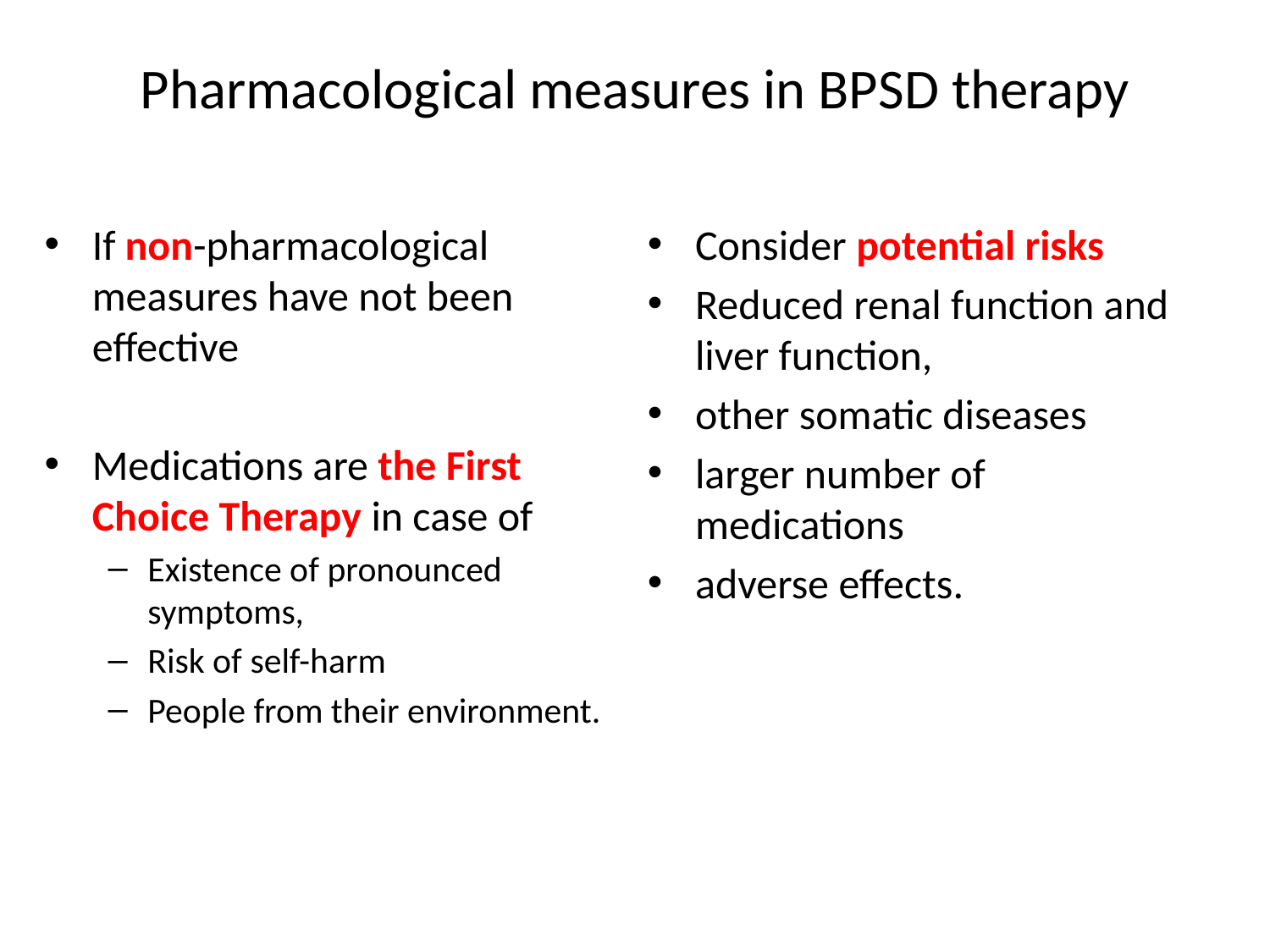

Pharmacological measures in BPSD therapy

If non-pharmacological measures have not been effective

Medications are the First Choice Therapy in case of
Existence of pronounced symptoms,
Risk of self-harm
People from their environment.
Consider potential risks
Reduced renal function and liver function,
other somatic diseases
larger number of medications
adverse effects.